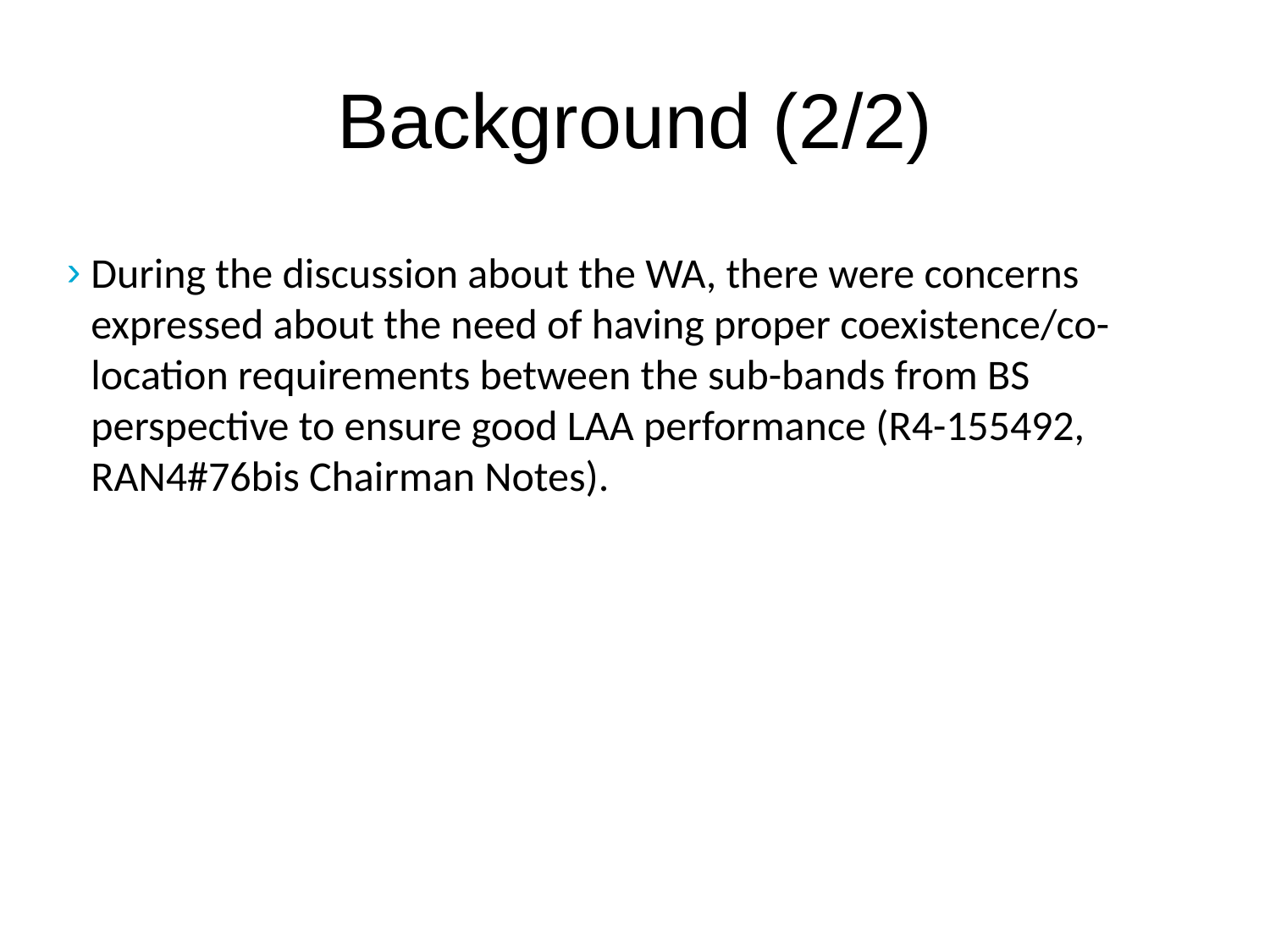

# Background (2/2)
During the discussion about the WA, there were concerns expressed about the need of having proper coexistence/co-location requirements between the sub-bands from BS perspective to ensure good LAA performance (R4-155492, RAN4#76bis Chairman Notes).